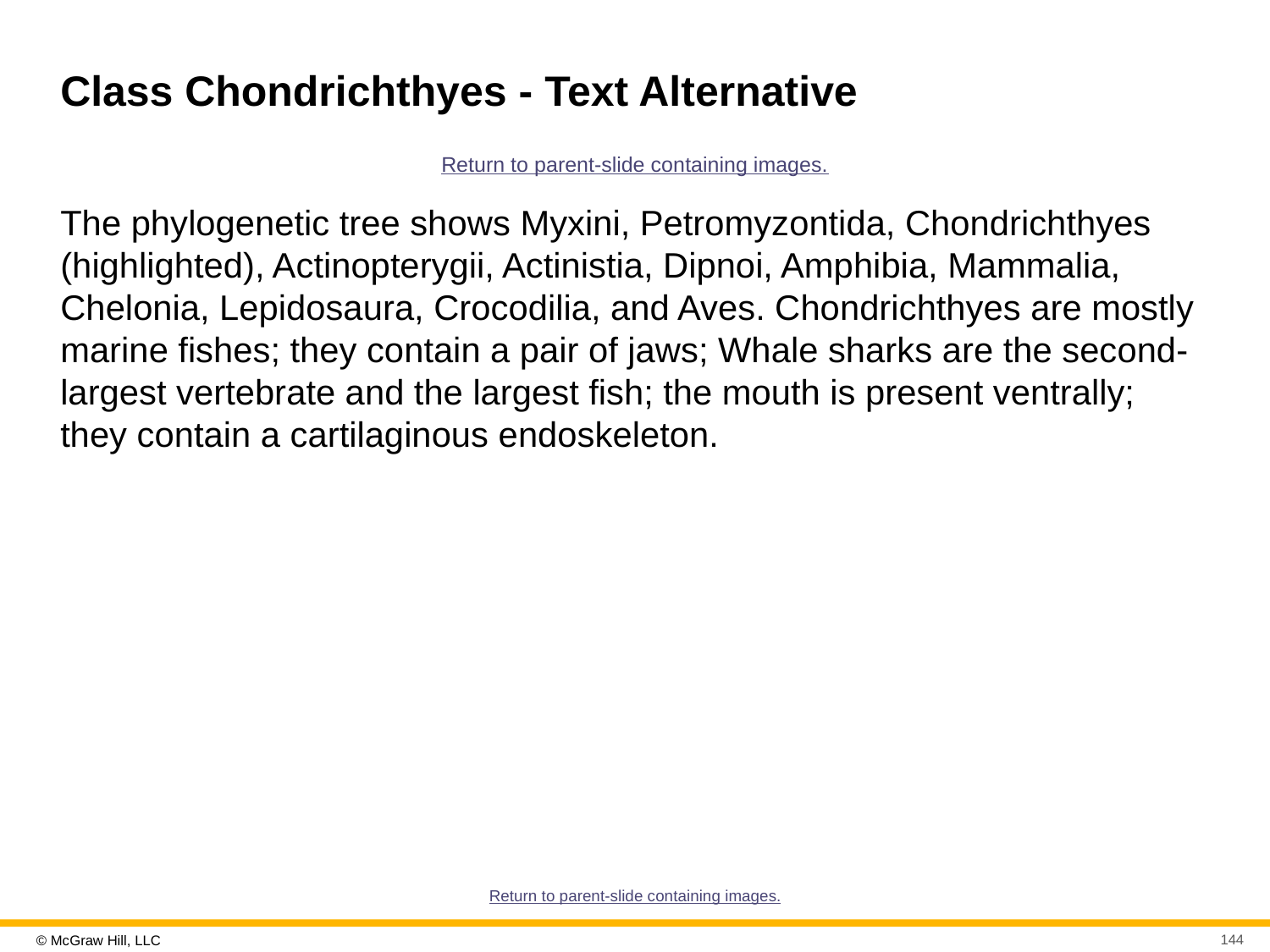

# Class Chondrichthyes - Text Alternative
Return to parent-slide containing images.
The phylogenetic tree shows Myxini, Petromyzontida, Chondrichthyes (highlighted), Actinopterygii, Actinistia, Dipnoi, Amphibia, Mammalia, Chelonia, Lepidosaura, Crocodilia, and Aves. Chondrichthyes are mostly marine fishes; they contain a pair of jaws; Whale sharks are the second-largest vertebrate and the largest fish; the mouth is present ventrally; they contain a cartilaginous endoskeleton.
Return to parent-slide containing images.
144